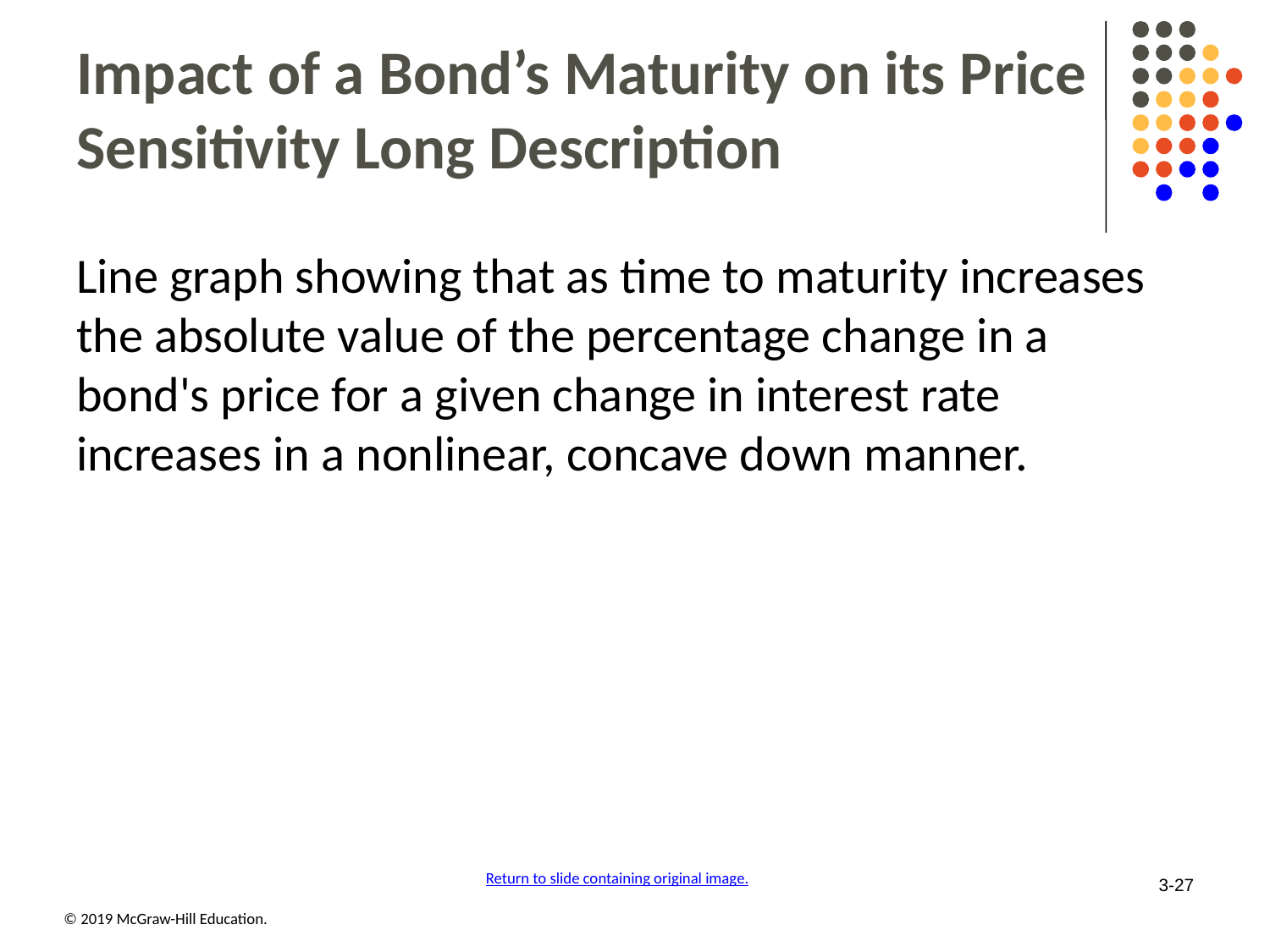

# Impact of a Bond’s Maturity on its Price Sensitivity Long Description
Line graph showing that as time to maturity increases the absolute value of the percentage change in a bond's price for a given change in interest rate increases in a nonlinear, concave down manner.
Return to slide containing original image.
3-27